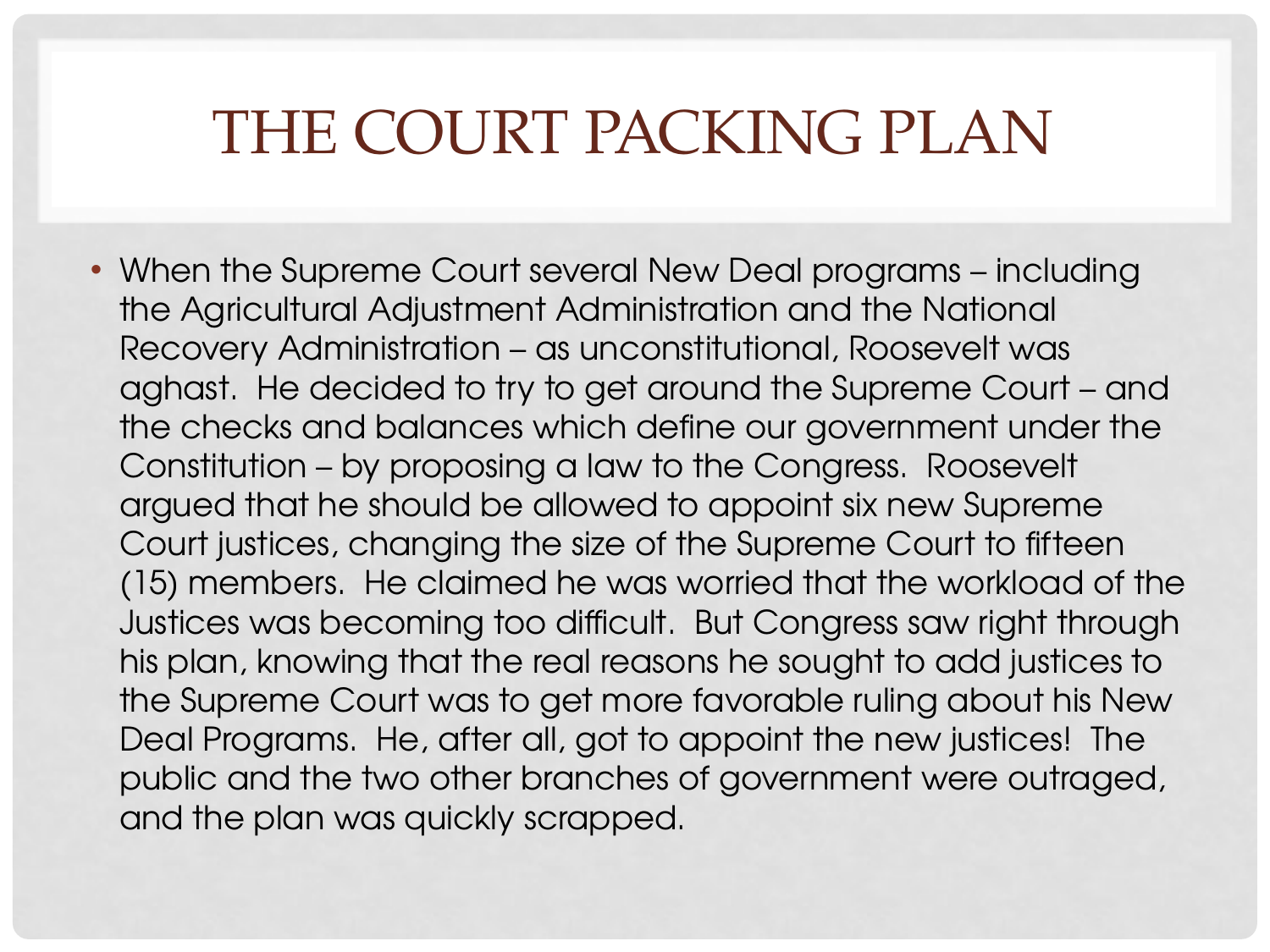

# The Court Packing Plan
When the Supreme Court several New Deal programs – including the Agricultural Adjustment Administration and the National Recovery Administration – as unconstitutional, Roosevelt was aghast.  He decided to try to get around the Supreme Court – and the checks and balances which define our government under the Constitution – by proposing a law to the Congress.  Roosevelt argued that he should be allowed to appoint six new Supreme Court justices, changing the size of the Supreme Court to fifteen (15) members.  He claimed he was worried that the workload of the Justices was becoming too difficult.  But Congress saw right through his plan, knowing that the real reasons he sought to add justices to the Supreme Court was to get more favorable ruling about his New Deal Programs.  He, after all, got to appoint the new justices!  The public and the two other branches of government were outraged, and the plan was quickly scrapped.